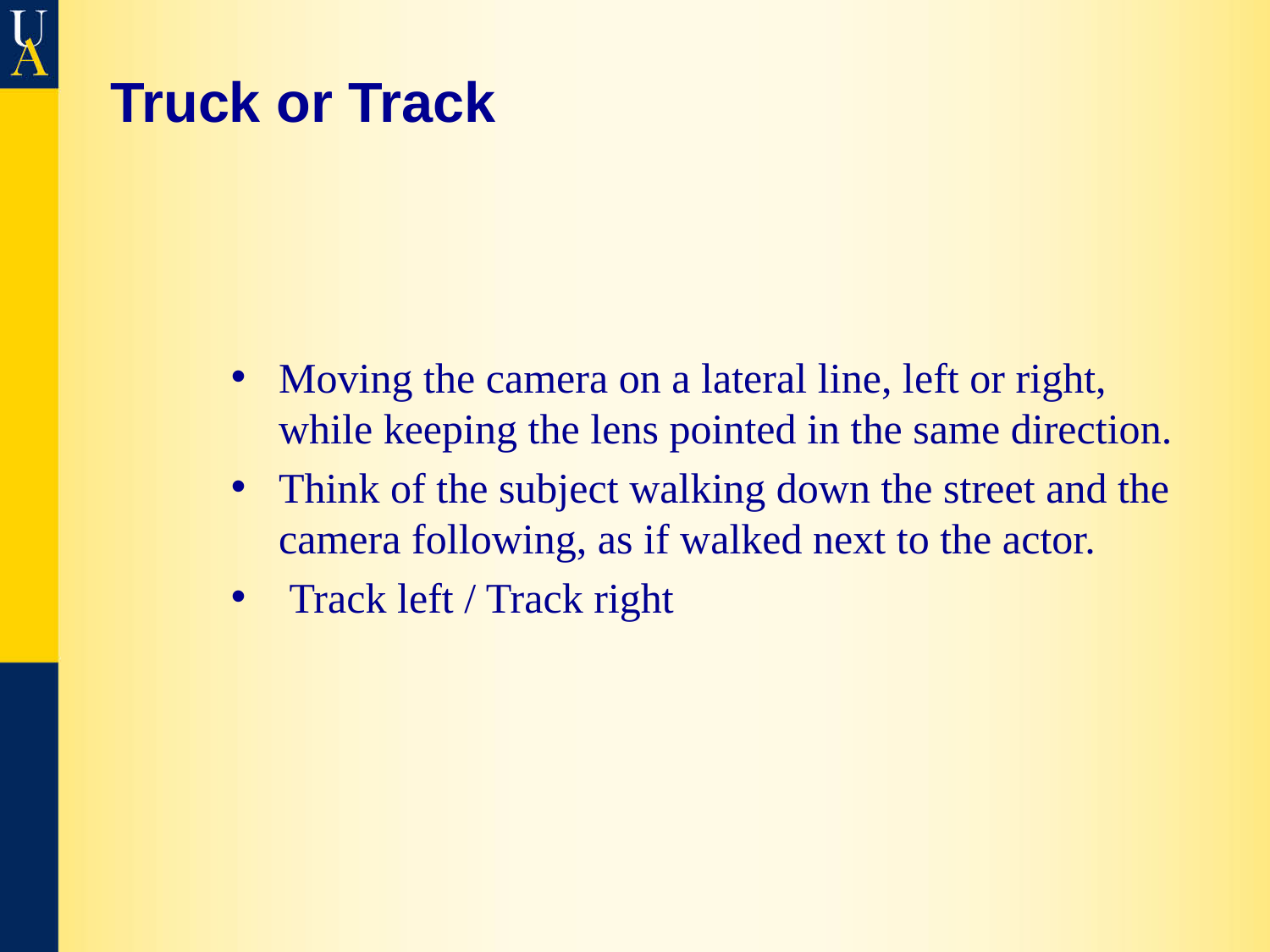

# Truck or Track
Moving the camera on a lateral line, left or right, while keeping the lens pointed in the same direction.
Think of the subject walking down the street and the camera following, as if walked next to the actor.
 Track left / Track right